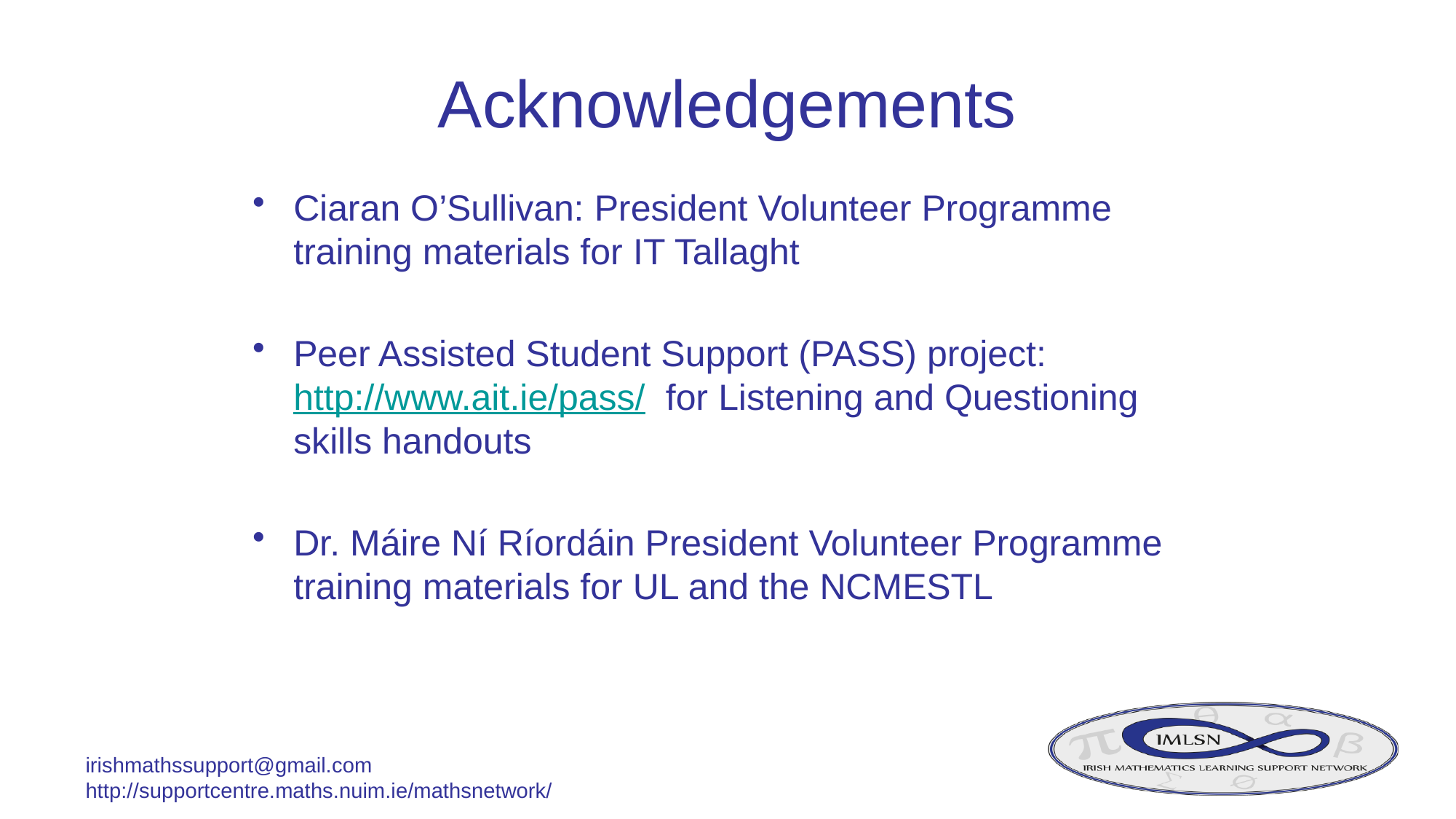

# Acknowledgements
Ciaran O’Sullivan: President Volunteer Programme training materials for IT Tallaght

Peer Assisted Student Support (PASS) project: http://www.ait.ie/pass/  for Listening and Questioning skills handouts

Dr. Máire Ní Ríordáin President Volunteer Programme training materials for UL and the NCMESTL
irishmathssupport@gmail.com
http://supportcentre.maths.nuim.ie/mathsnetwork/